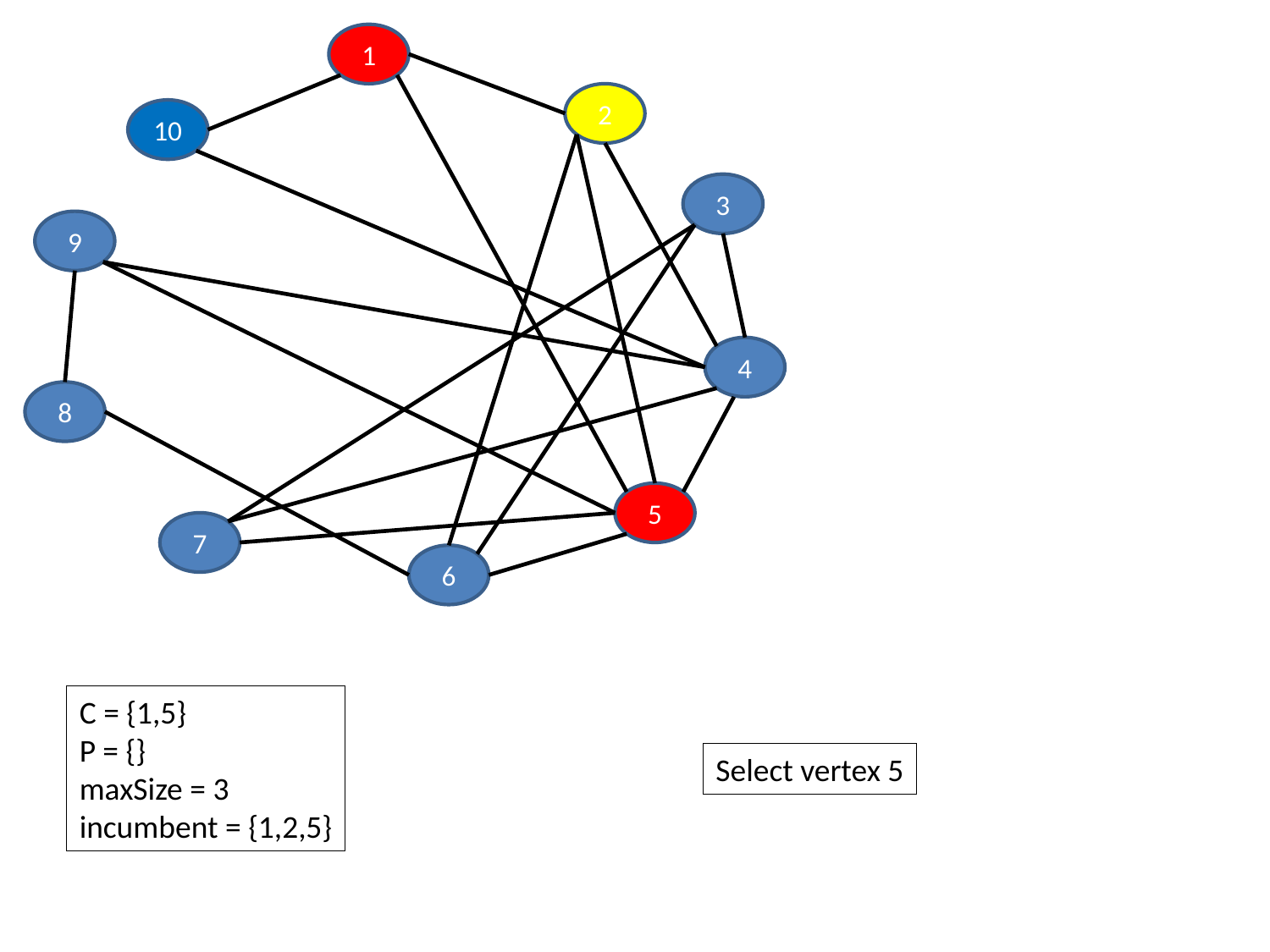

1
2
10
3
9
4
8
5
7
6
C = {1,5}
P = {}
maxSize = 3
incumbent = {1,2,5}
Select vertex 5